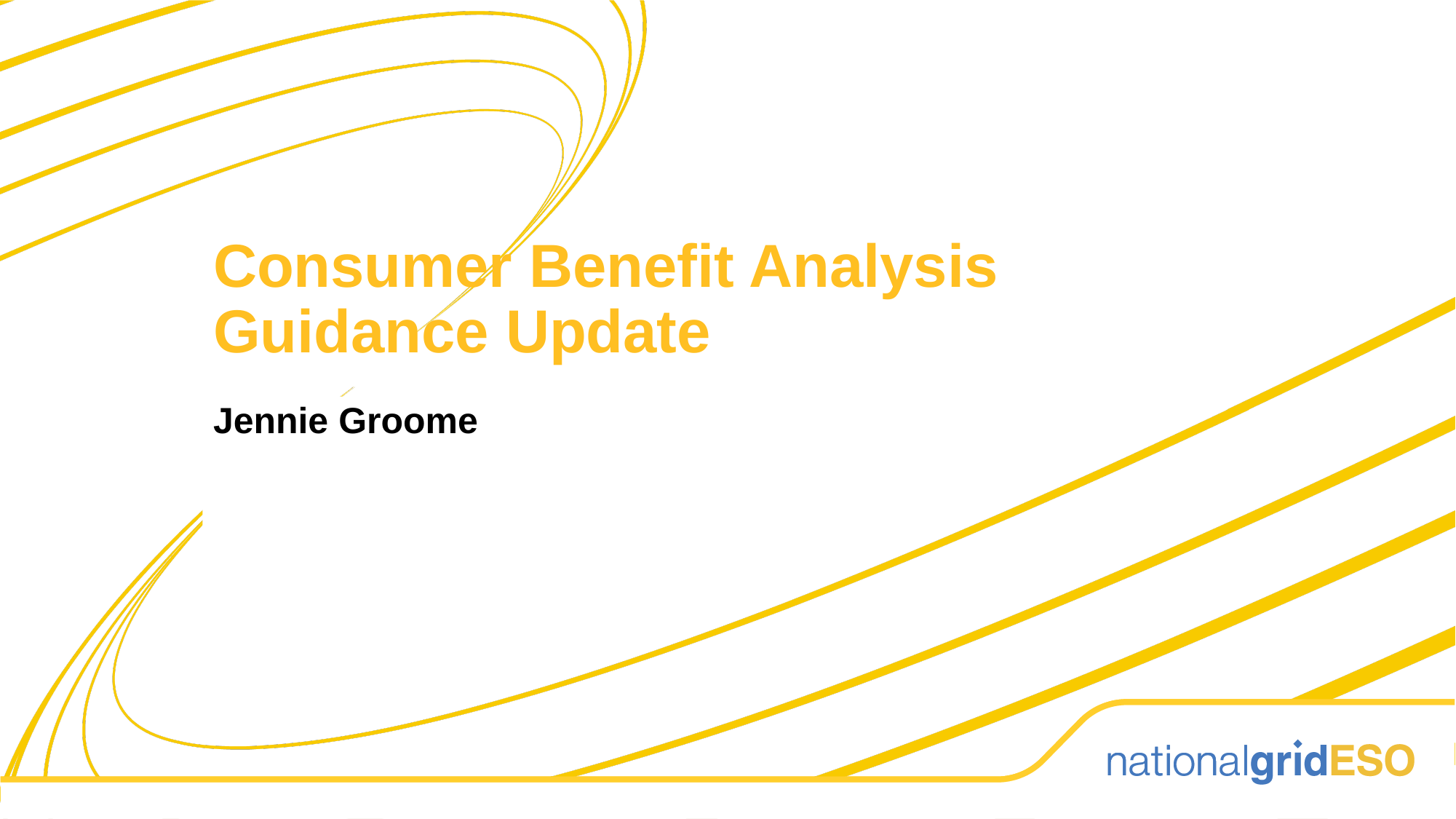

Consumer Benefit Analysis Guidance Update
Jennie Groome